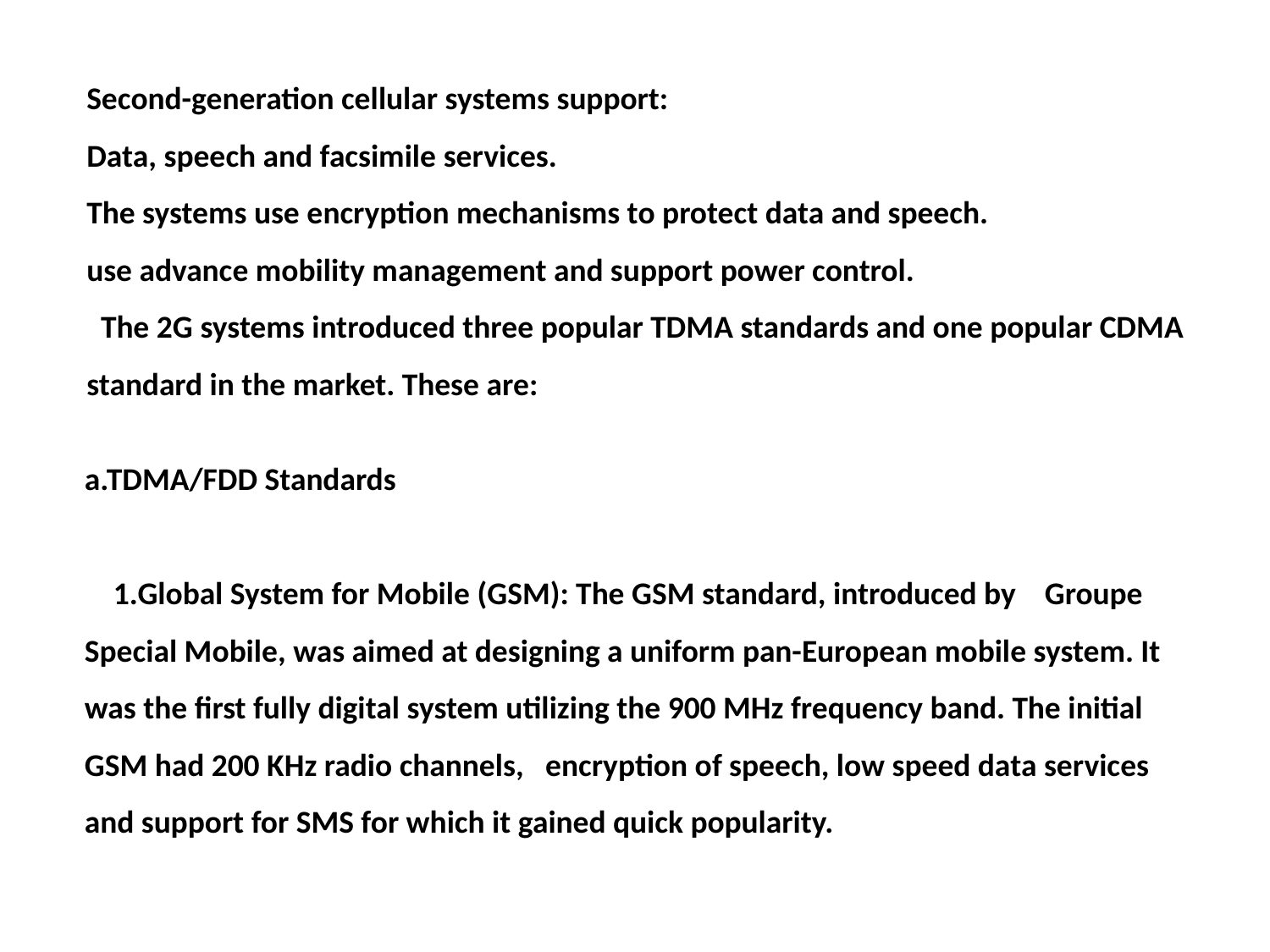

Second-generation cellular systems support:
Data, speech and facsimile services.
The systems use encryption mechanisms to protect data and speech.
use advance mobility management and support power control.
  The 2G systems introduced three popular TDMA standards and one popular CDMA standard in the market. These are:
a.TDMA/FDD Standards

    1.Global System for Mobile (GSM): The GSM standard, introduced by    Groupe Special Mobile, was aimed at designing a uniform pan-European mobile system. It was the first fully digital system utilizing the 900 MHz frequency band. The initial GSM had 200 KHz radio channels,   encryption of speech, low speed data services and support for SMS for which it gained quick popularity.